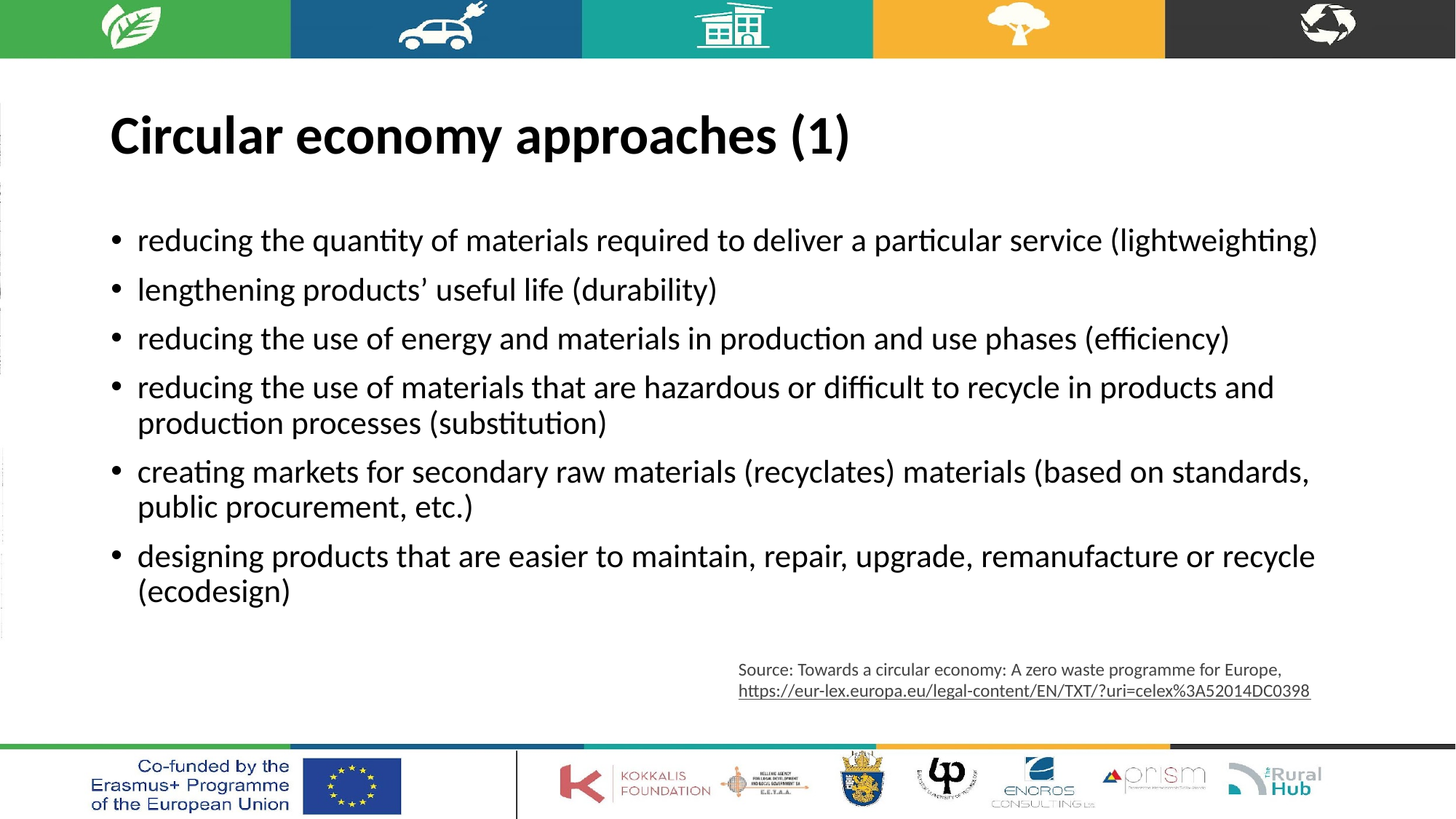

# Circular economy approaches (1)
reducing the quantity of materials required to deliver a particular service (lightweighting)
lengthening products’ useful life (durability)
reducing the use of energy and materials in production and use phases (efficiency)
reducing the use of materials that are hazardous or difficult to recycle in products and production processes (substitution)
creating markets for secondary raw materials (recyclates) materials (based on standards, public procurement, etc.)
designing products that are easier to maintain, repair, upgrade, remanufacture or recycle (ecodesign)
Source: Towards a circular economy: A zero waste programme for Europe, https://eur-lex.europa.eu/legal-content/EN/TXT/?uri=celex%3A52014DC0398